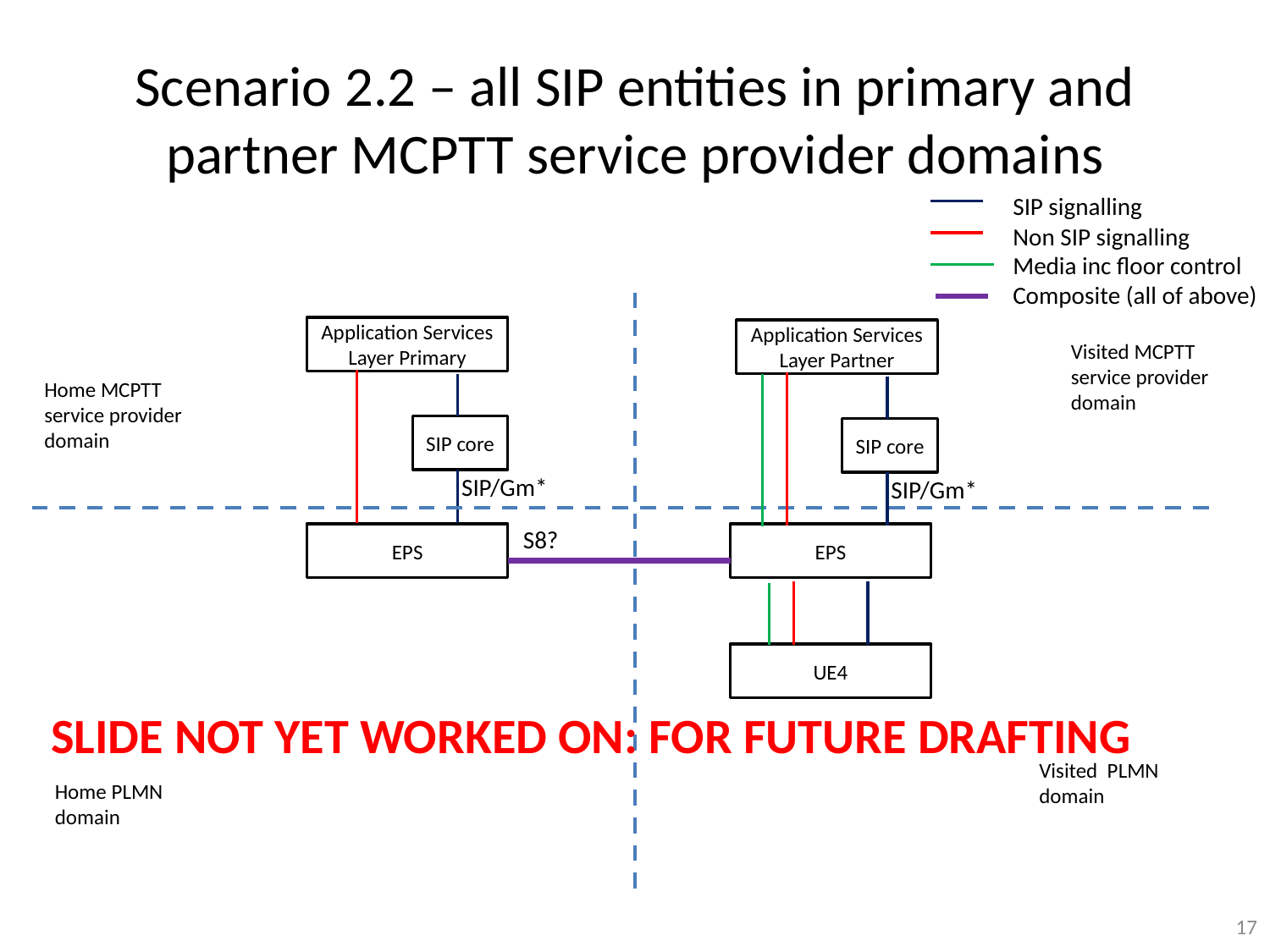

# Scenario 2.2 – all SIP entities in primary and partner MCPTT service provider domains
SIP signalling
Non SIP signalling
Media inc floor control
Composite (all of above)
Application Services Layer Primary
Application Services Layer Partner
Visited MCPTT service provider domain
Home MCPTT service provider domain
SIP core
SIP core
SIP/Gm*
SIP/Gm*
S8?
EPS
EPS
UE4
SLIDE NOT YET WORKED ON: FOR FUTURE DRAFTING
Visited  PLMN domain
Home PLMN domain
17